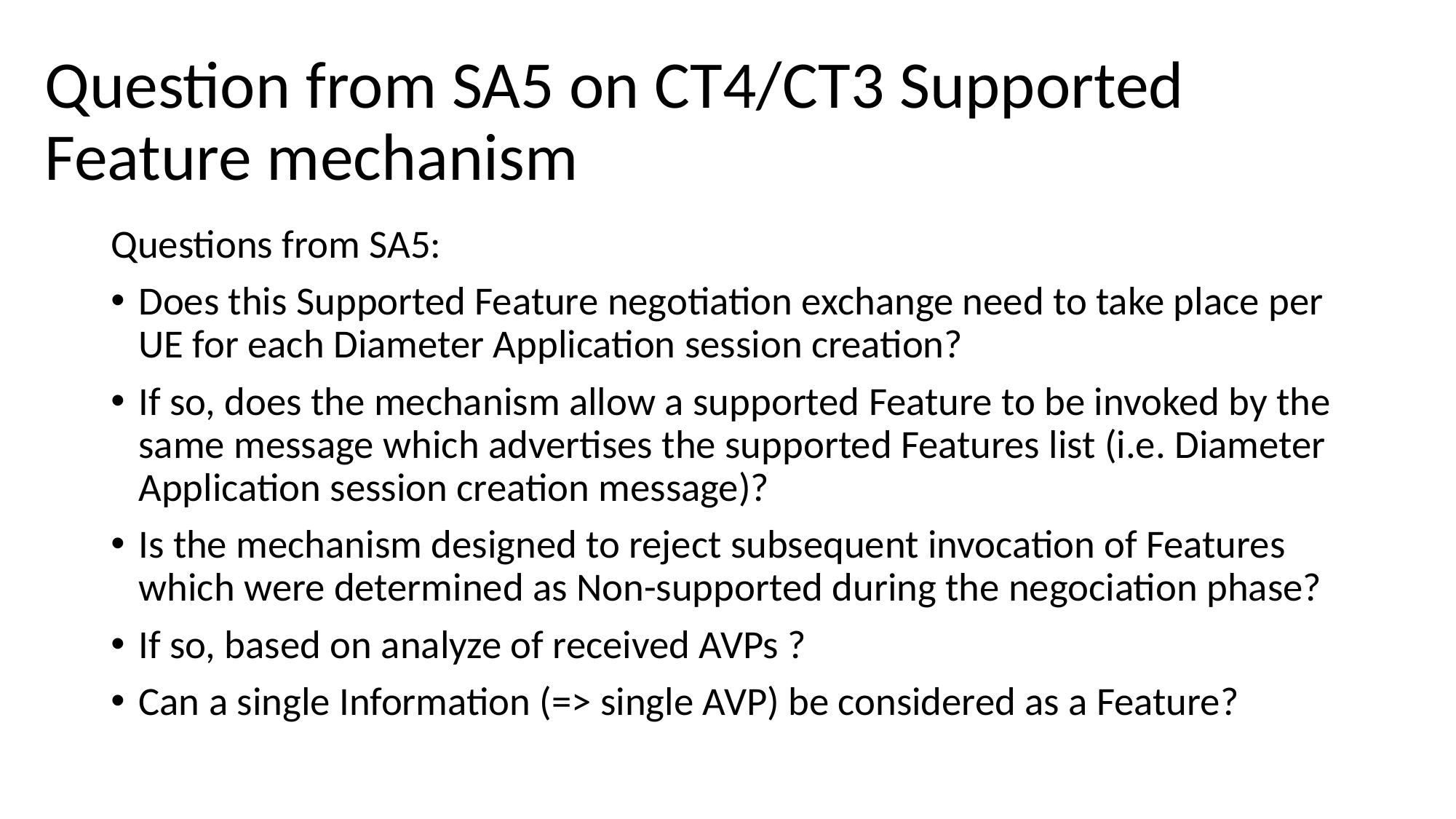

# Question from SA5 on CT4/CT3 Supported Feature mechanism
Questions from SA5:
Does this Supported Feature negotiation exchange need to take place per UE for each Diameter Application session creation?
If so, does the mechanism allow a supported Feature to be invoked by the same message which advertises the supported Features list (i.e. Diameter Application session creation message)?
Is the mechanism designed to reject subsequent invocation of Features which were determined as Non-supported during the negociation phase?
If so, based on analyze of received AVPs ?
Can a single Information (=> single AVP) be considered as a Feature?